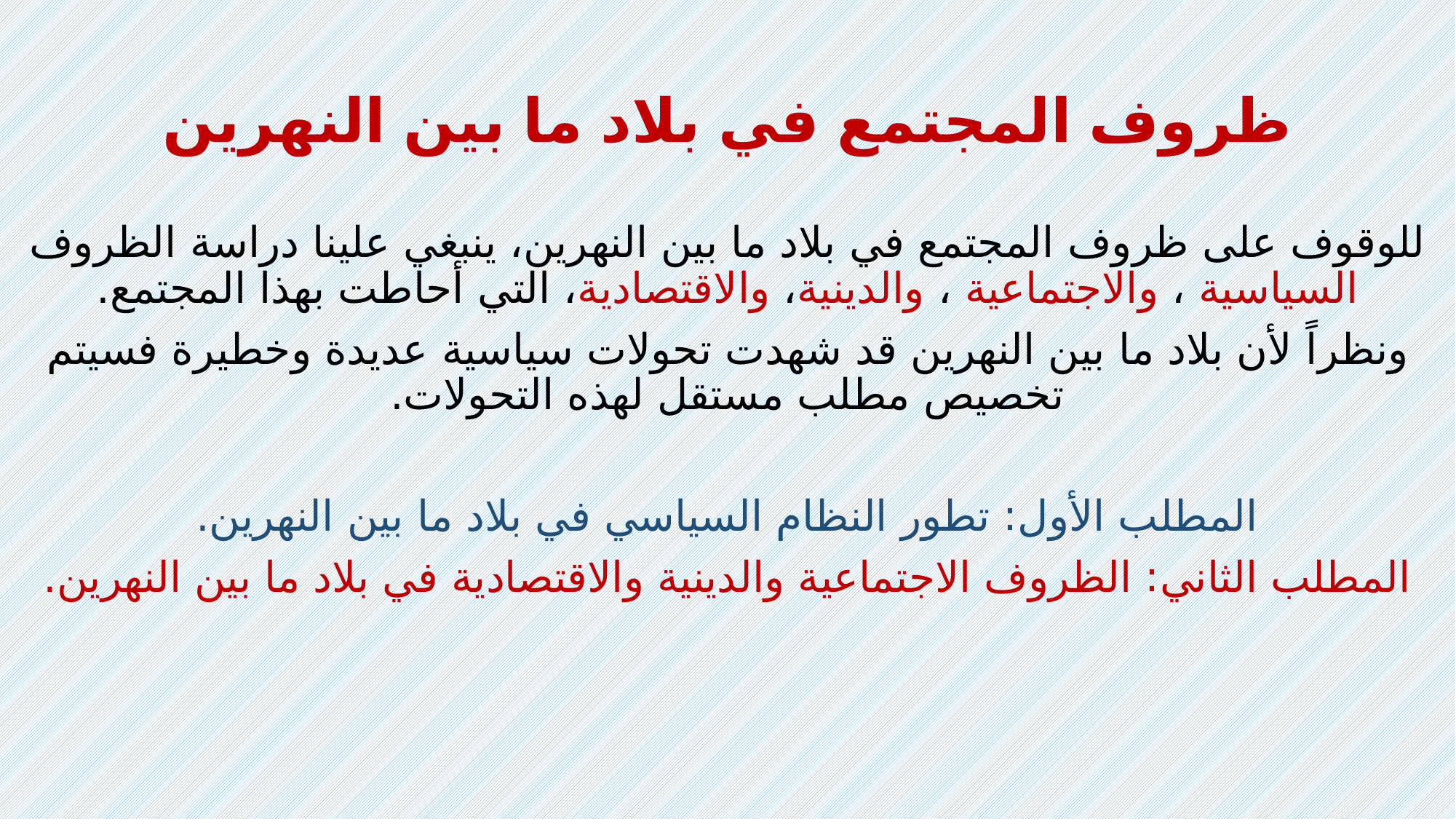

# ظروف المجتمع في بلاد ما بين النهرين
للوقوف على ظروف المجتمع في بلاد ما بين النهرين، ينبغي علينا دراسة الظروف السياسية ، والاجتماعية ، والدينية، والاقتصادية، التي أحاطت بهذا المجتمع.
ونظراً لأن بلاد ما بين النهرين قد شهدت تحولات سياسية عديدة وخطيرة فسيتم تخصيص مطلب مستقل لهذه التحولات.

المطلب الأول: تطور النظام السياسي في بلاد ما بين النهرين.
المطلب الثاني: الظروف الاجتماعية والدينية والاقتصادية في بلاد ما بين النهرين.